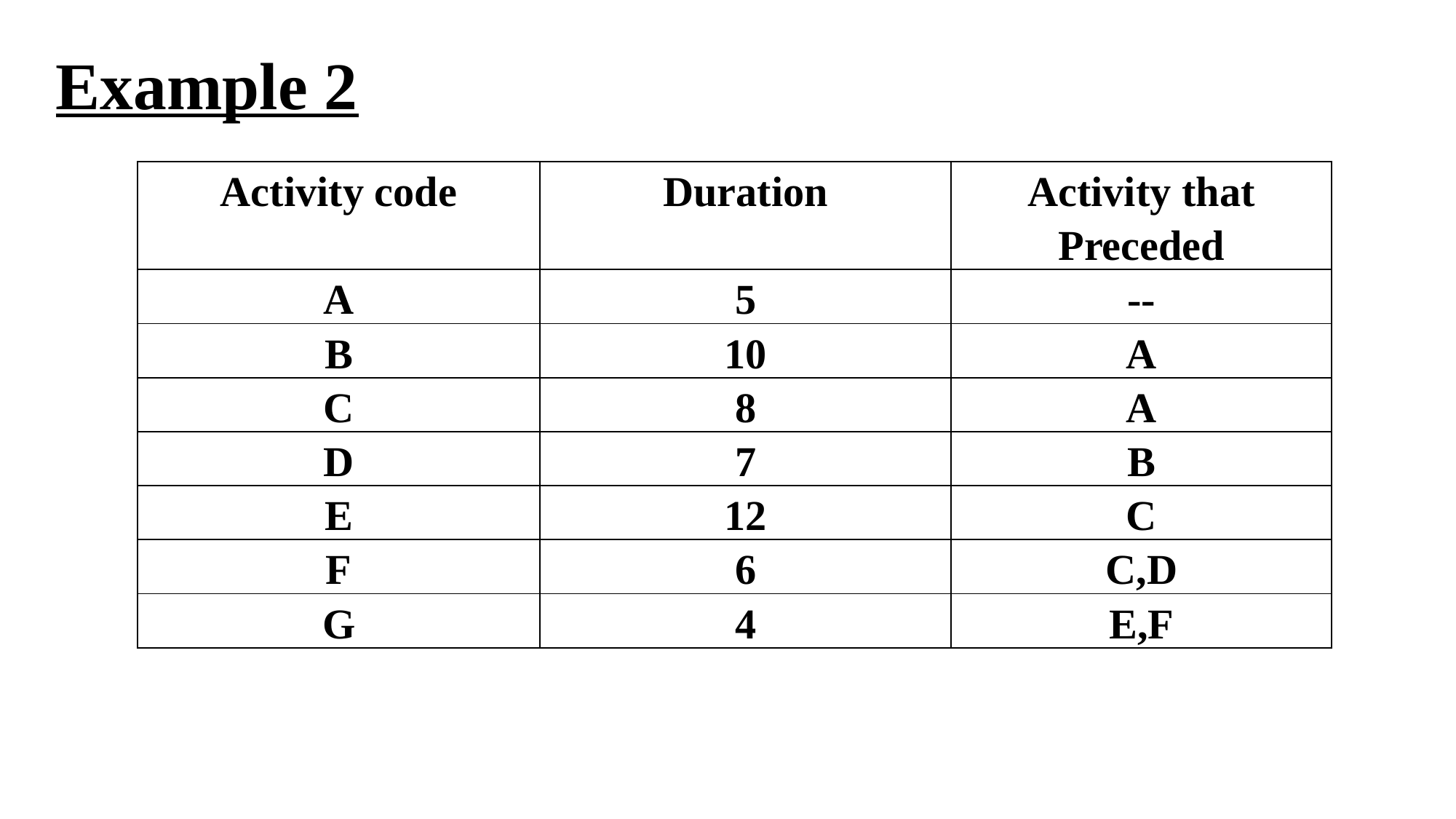

Example 2
| Activity code | Duration | Activity that Preceded |
| --- | --- | --- |
| A | 5 | -- |
| B | 10 | A |
| C | 8 | A |
| D | 7 | B |
| E | 12 | C |
| F | 6 | C,D |
| G | 4 | E,F |